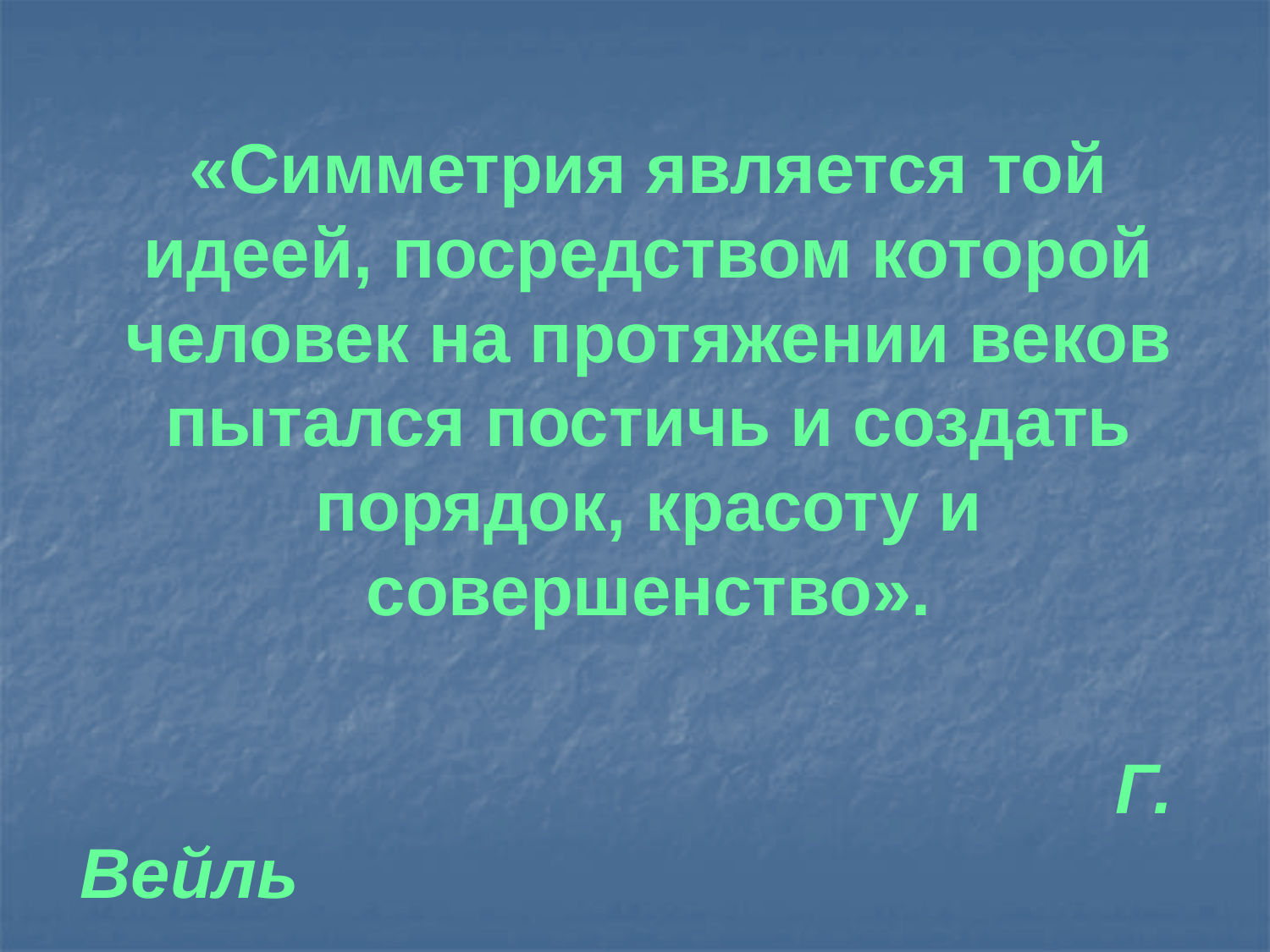

«Симметрия является той идеей, посредством которой человек на протяжении веков пытался постичь и создать порядок, красоту и совершенство».

                                                       Г. Вейль